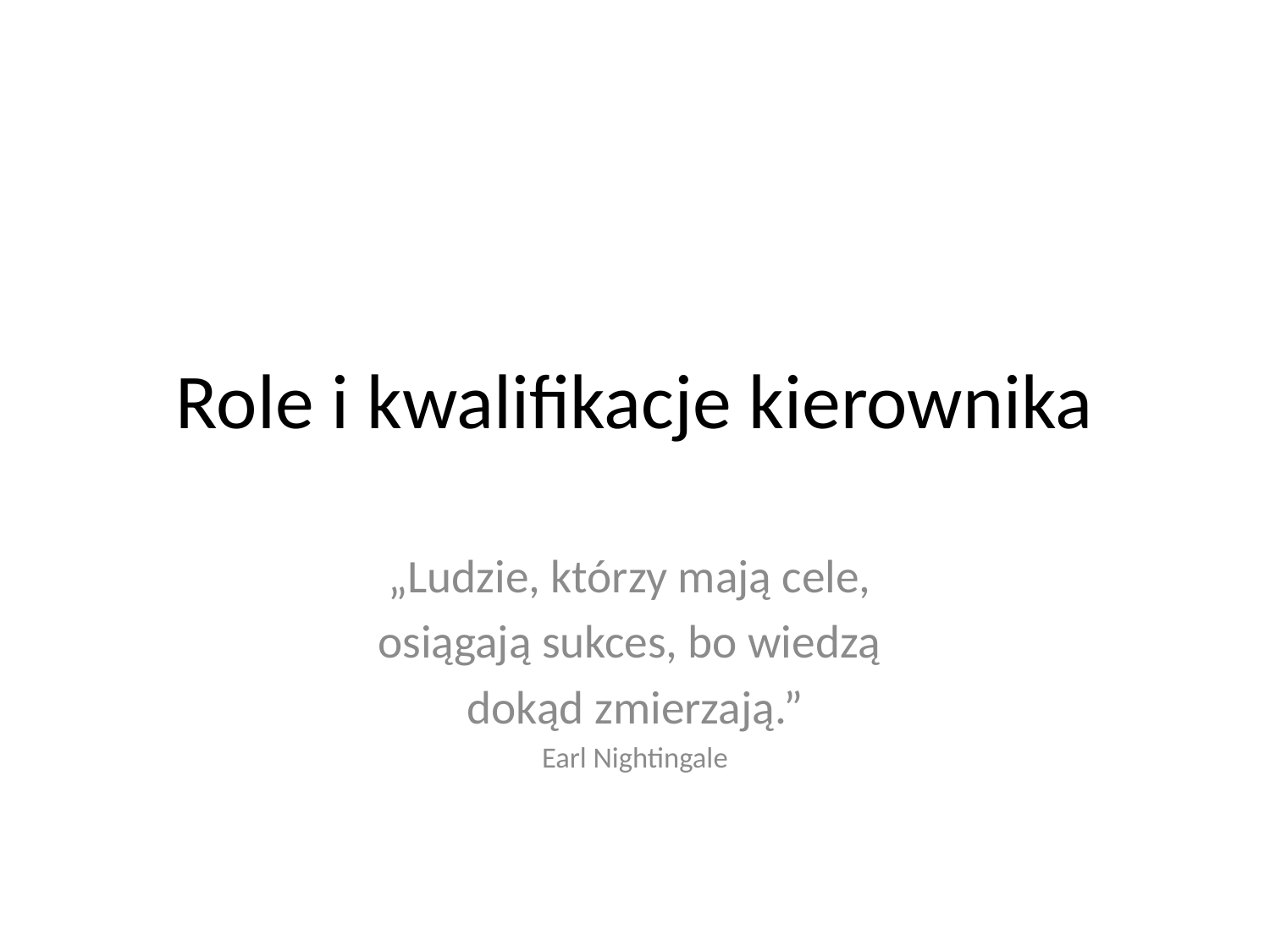

# Role i kwalifikacje kierownika
„Ludzie, którzy mają cele,
osiągają sukces, bo wiedzą
dokąd zmierzają.”
Earl Nightingale